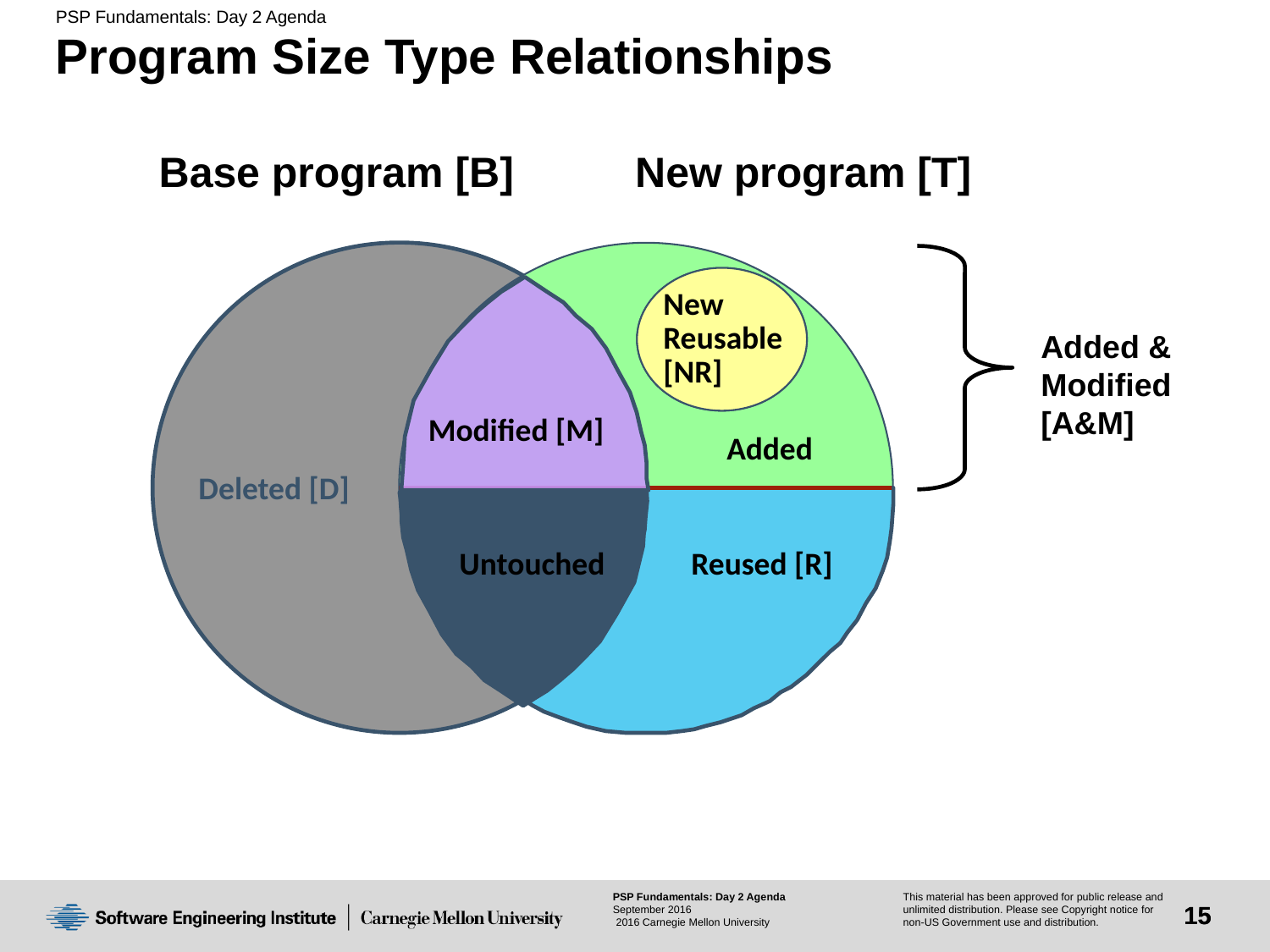

# Program Size Type Relationships
Base program [B]
New program [T]

New
Reusable
[NR]
New
Added & Modified [A&M]
Reusable
Modified [M]
Added
Deleted [D]

Untouched
Reused [R]